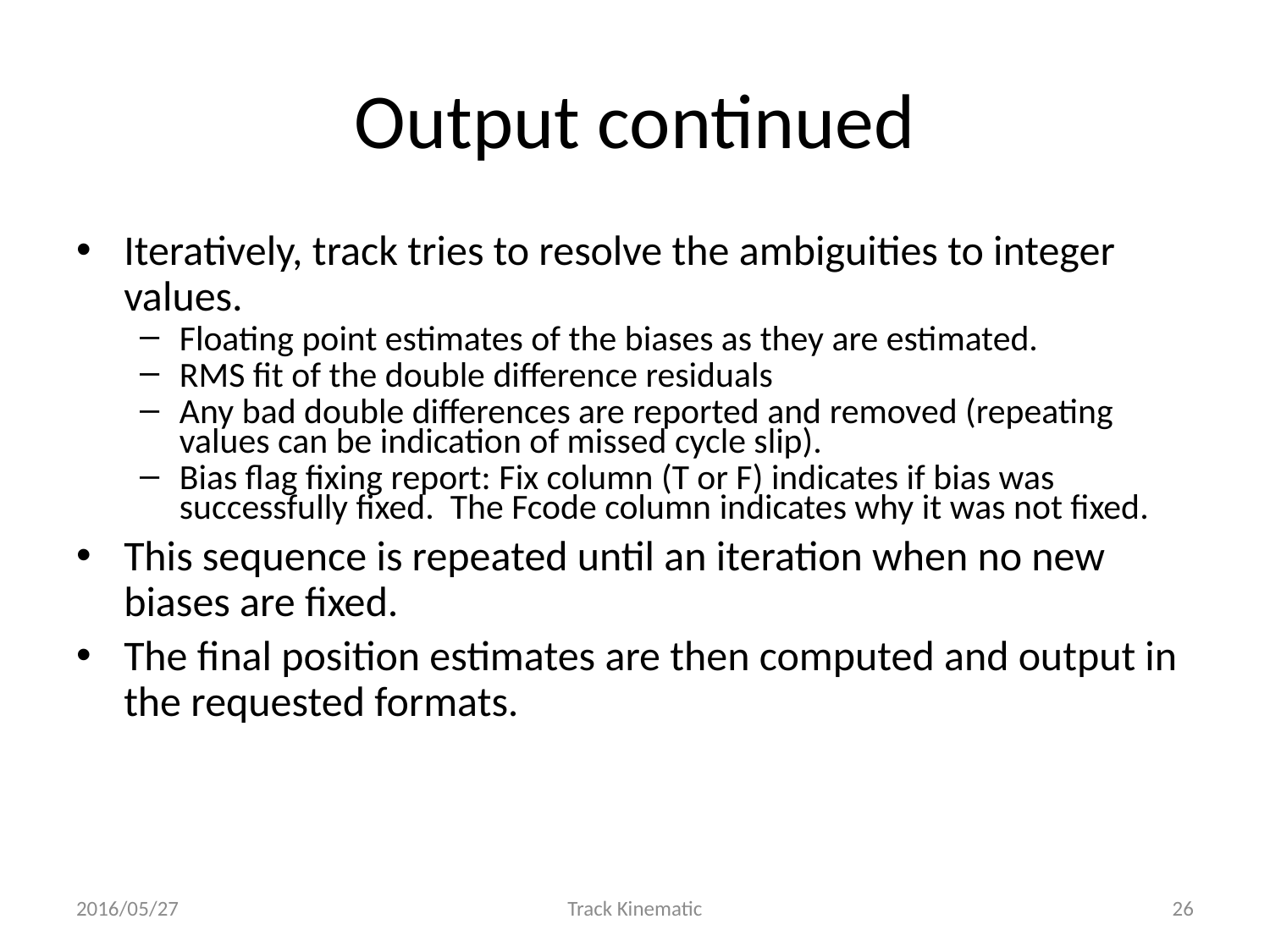

# Output continued
Iteratively, track tries to resolve the ambiguities to integer values.
Floating point estimates of the biases as they are estimated.
RMS fit of the double difference residuals
Any bad double differences are reported and removed (repeating values can be indication of missed cycle slip).
Bias flag fixing report: Fix column (T or F) indicates if bias was successfully fixed.  The Fcode column indicates why it was not fixed.
This sequence is repeated until an iteration when no new biases are fixed.
The final position estimates are then computed and output in the requested formats.

2016/05/27
Track Kinematic
26